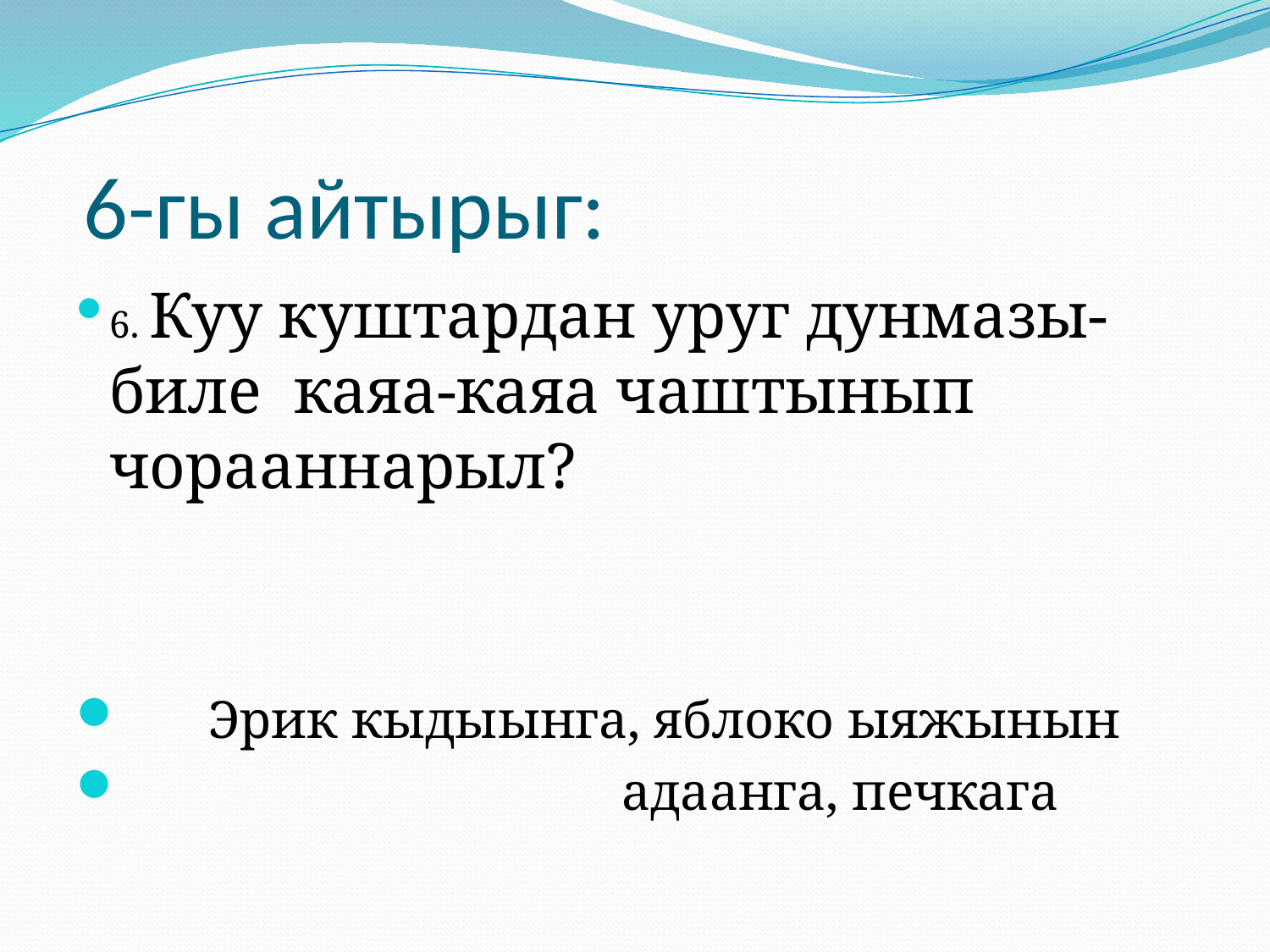

# 6-гы айтырыг:
6. Куу куштардан уруг дунмазы-биле  каяа-каяа чаштынып чорааннарыл?

       Эрик кыдыынга, яблоко ыяжынын
                                      адаанга, печкага